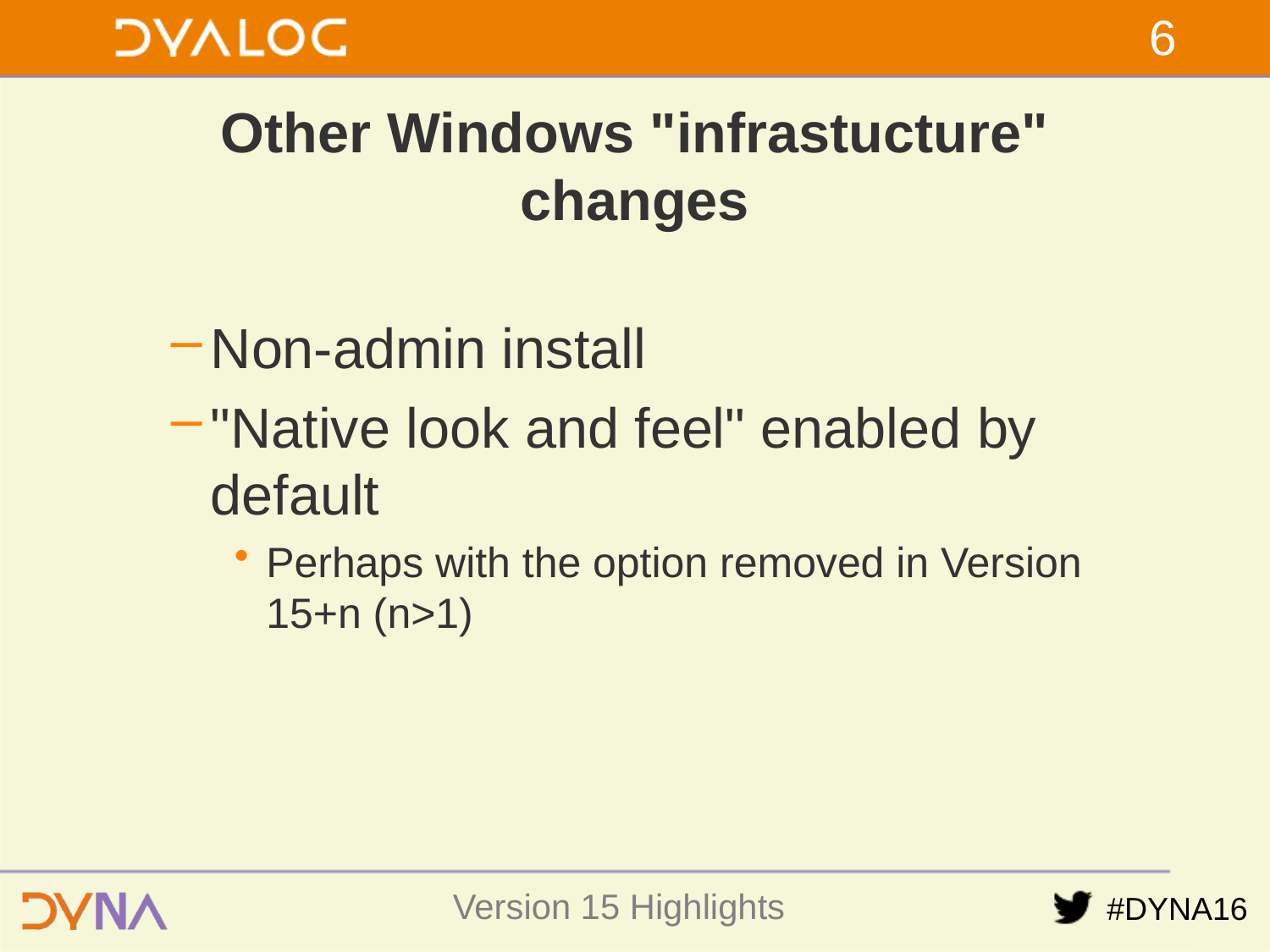

6
# Other Windows "infrastucture" changes
Non-admin install
"Native look and feel" enabled by default
Perhaps with the option removed in Version 15+n (n>1)

Version 15 Highlights